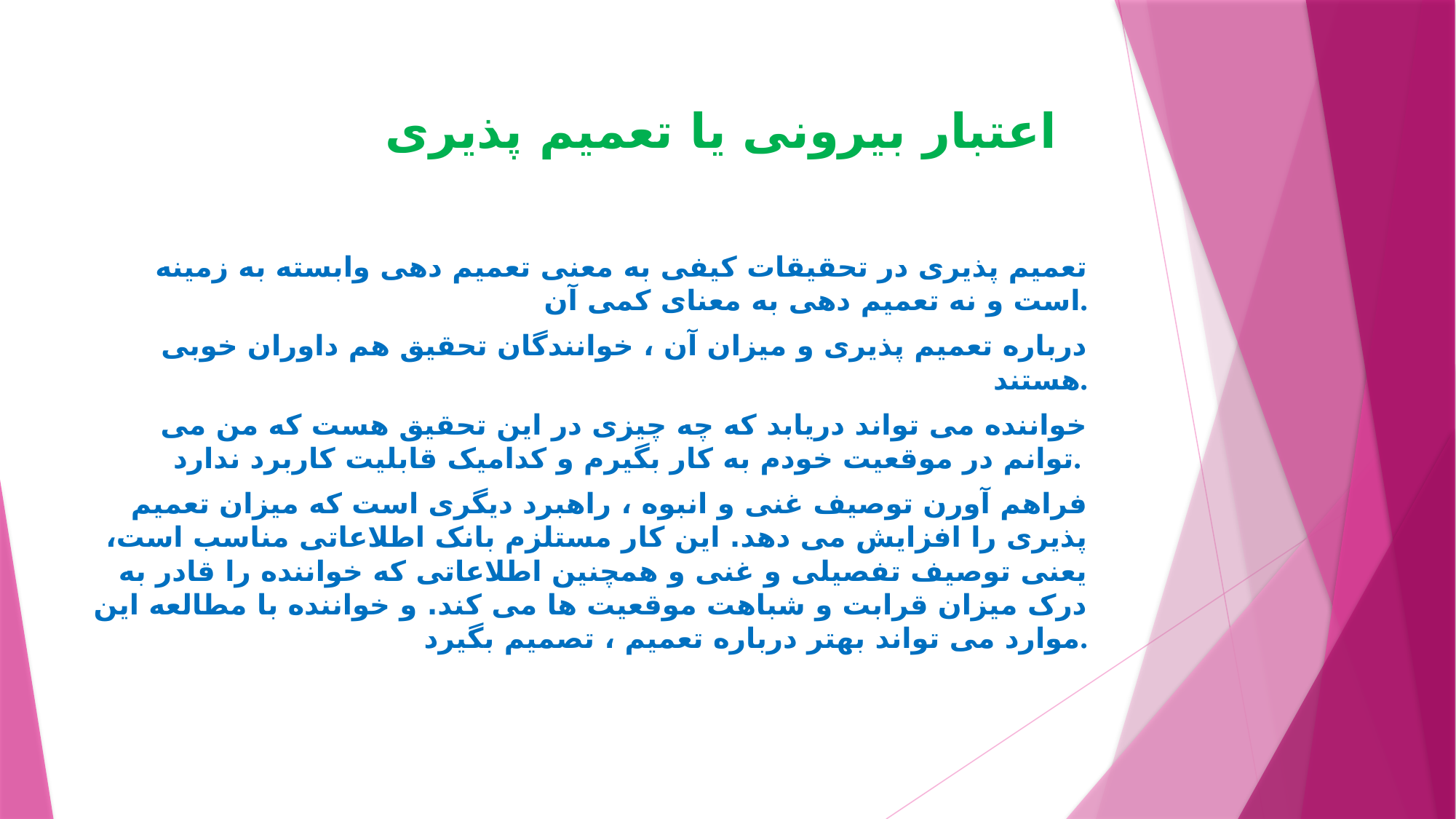

# اعتبار بیرونی یا تعمیم پذیری
تعمیم پذیری در تحقیقات کیفی به معنی تعمیم دهی وابسته به زمینه است و نه تعمیم دهی به معنای کمی آن.
درباره تعمیم پذیری و میزان آن ، خوانندگان تحقیق هم داوران خوبی هستند.
خواننده می تواند دریابد که چه چیزی در این تحقیق هست که من می توانم در موقعیت خودم به کار بگیرم و کدامیک قابلیت کاربرد ندارد.
فراهم آورن توصیف غنی و انبوه ، راهبرد دیگری است که میزان تعمیم پذیری را افزایش می دهد. این کار مستلزم بانک اطلاعاتی مناسب است، یعنی توصیف تفصیلی و غنی و همچنین اطلاعاتی که خواننده را قادر به درک میزان قرابت و شباهت موقعیت ها می کند. و خواننده با مطالعه این موارد می تواند بهتر درباره تعمیم ، تصمیم بگیرد.